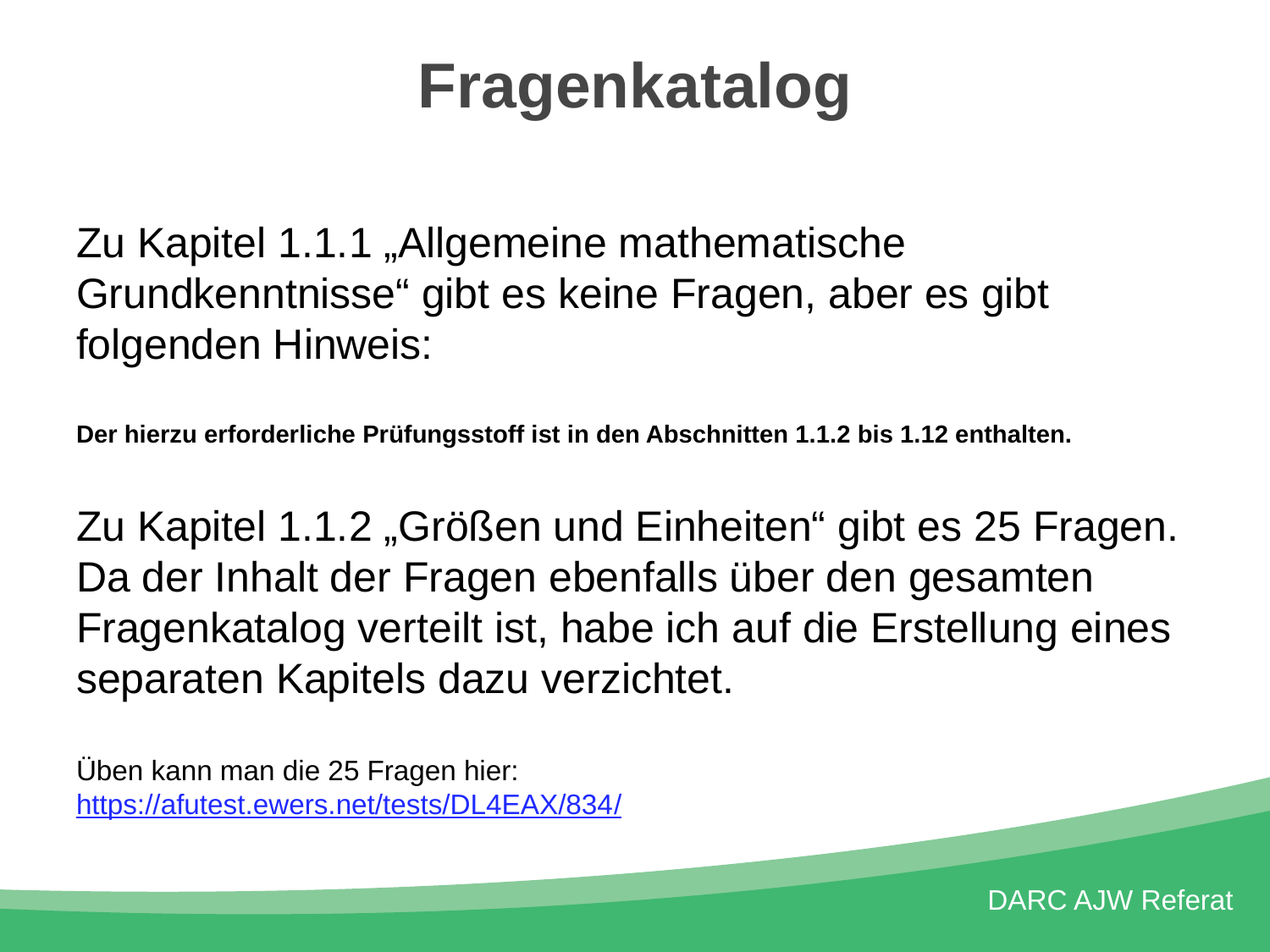

# Fragenkatalog

Zu Kapitel 1.1.1 „Allgemeine mathematische Grundkenntnisse“ gibt es keine Fragen, aber es gibt folgenden Hinweis:
Der hierzu erforderliche Prüfungsstoff ist in den Abschnitten 1.1.2 bis 1.12 enthalten.
Zu Kapitel 1.1.2 „Größen und Einheiten“ gibt es 25 Fragen. Da der Inhalt der Fragen ebenfalls über den gesamten Fragenkatalog verteilt ist, habe ich auf die Erstellung eines separaten Kapitels dazu verzichtet.
Üben kann man die 25 Fragen hier:
https://afutest.ewers.net/tests/DL4EAX/834/